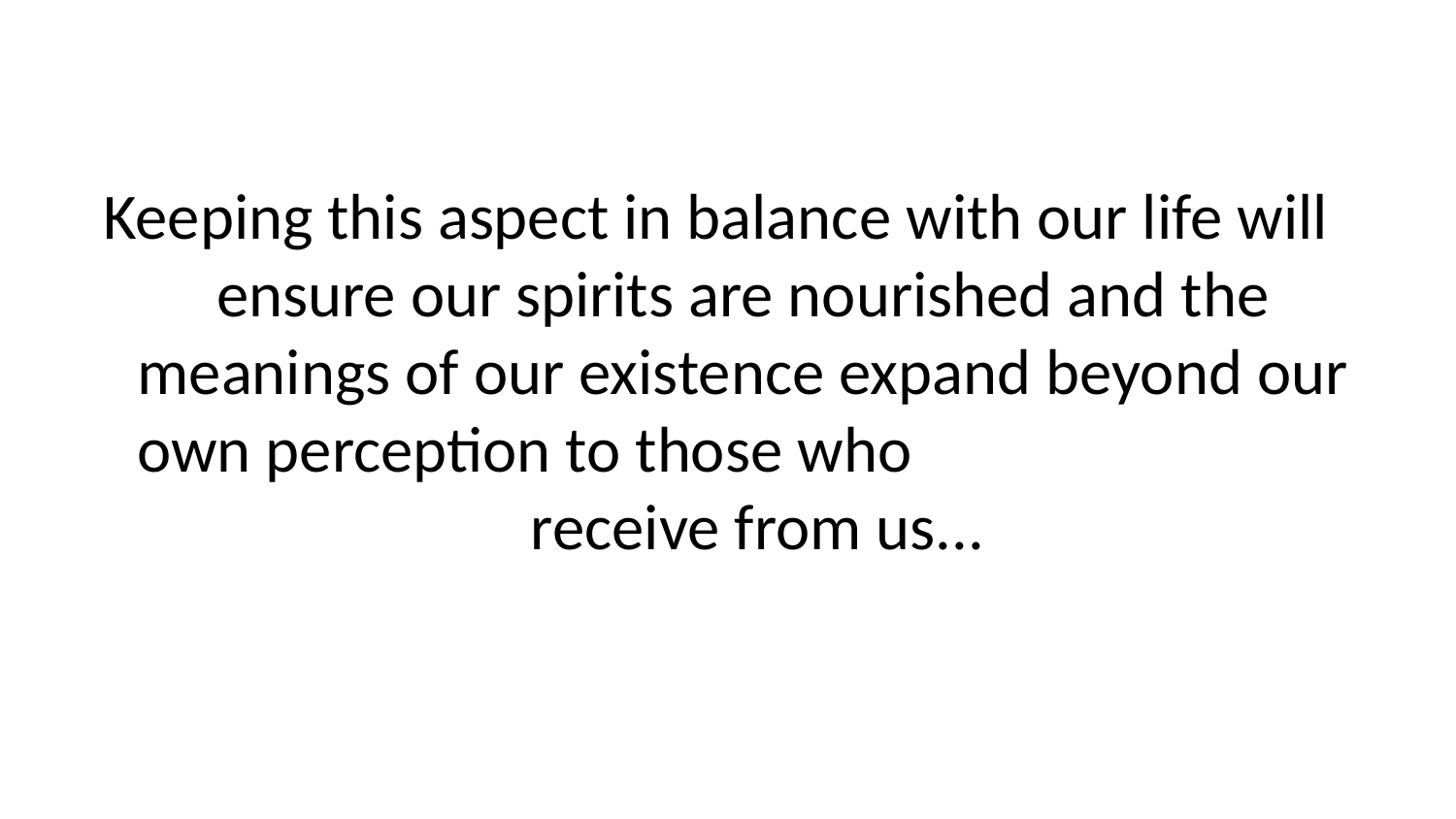

Keeping this aspect in balance with our life will ensure our spirits are nourished and the meanings of our existence expand beyond our own perception to those who                                 receive from us...